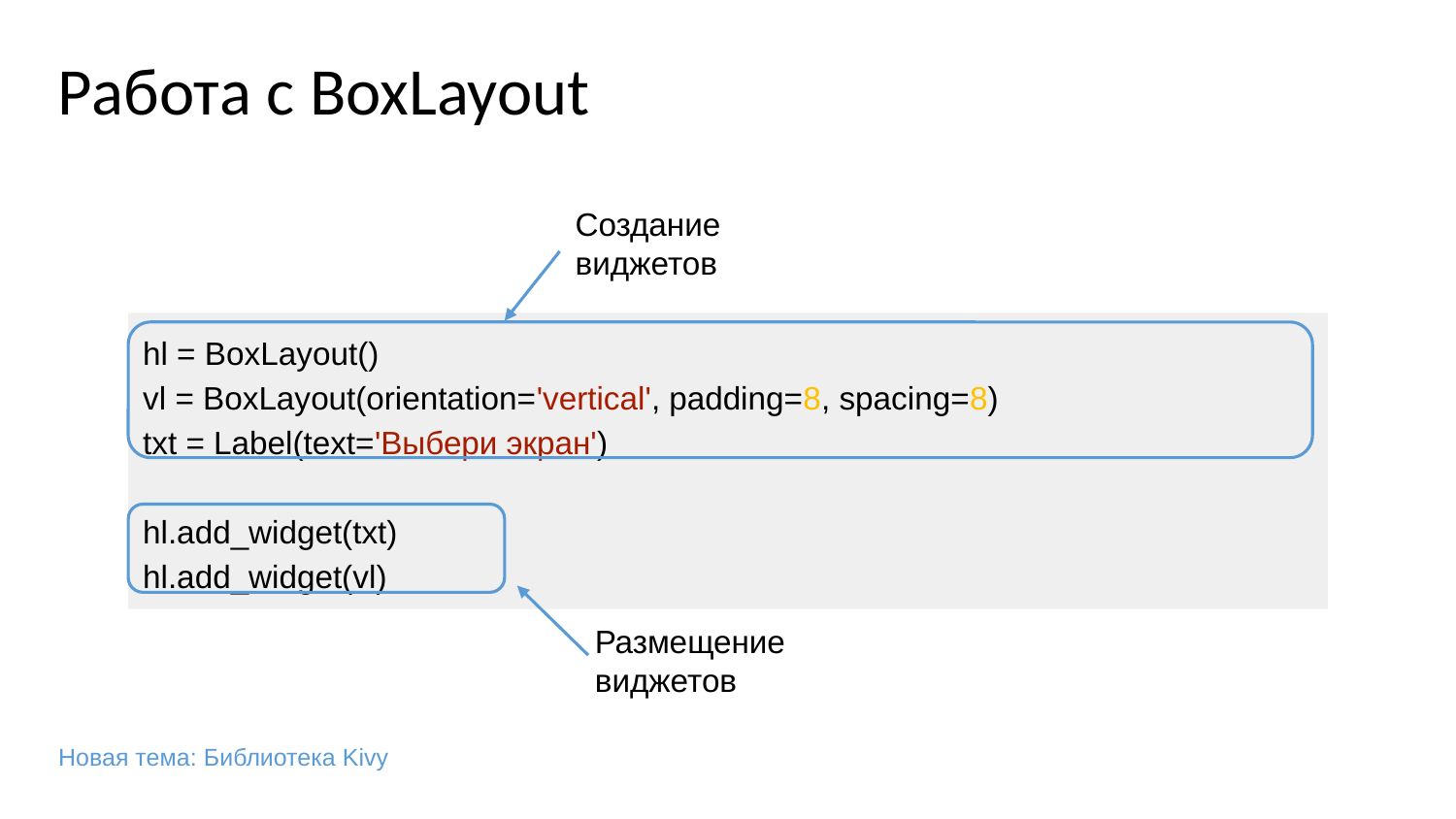

# Работа с BoxLayout
Создание виджетов
hl = BoxLayout()
vl = BoxLayout(orientation='vertical', padding=8, spacing=8)
txt = Label(text='Выбери экран')

hl.add_widget(txt)
hl.add_widget(vl)

Размещение виджетов
Новая тема: Библиотека Kivy